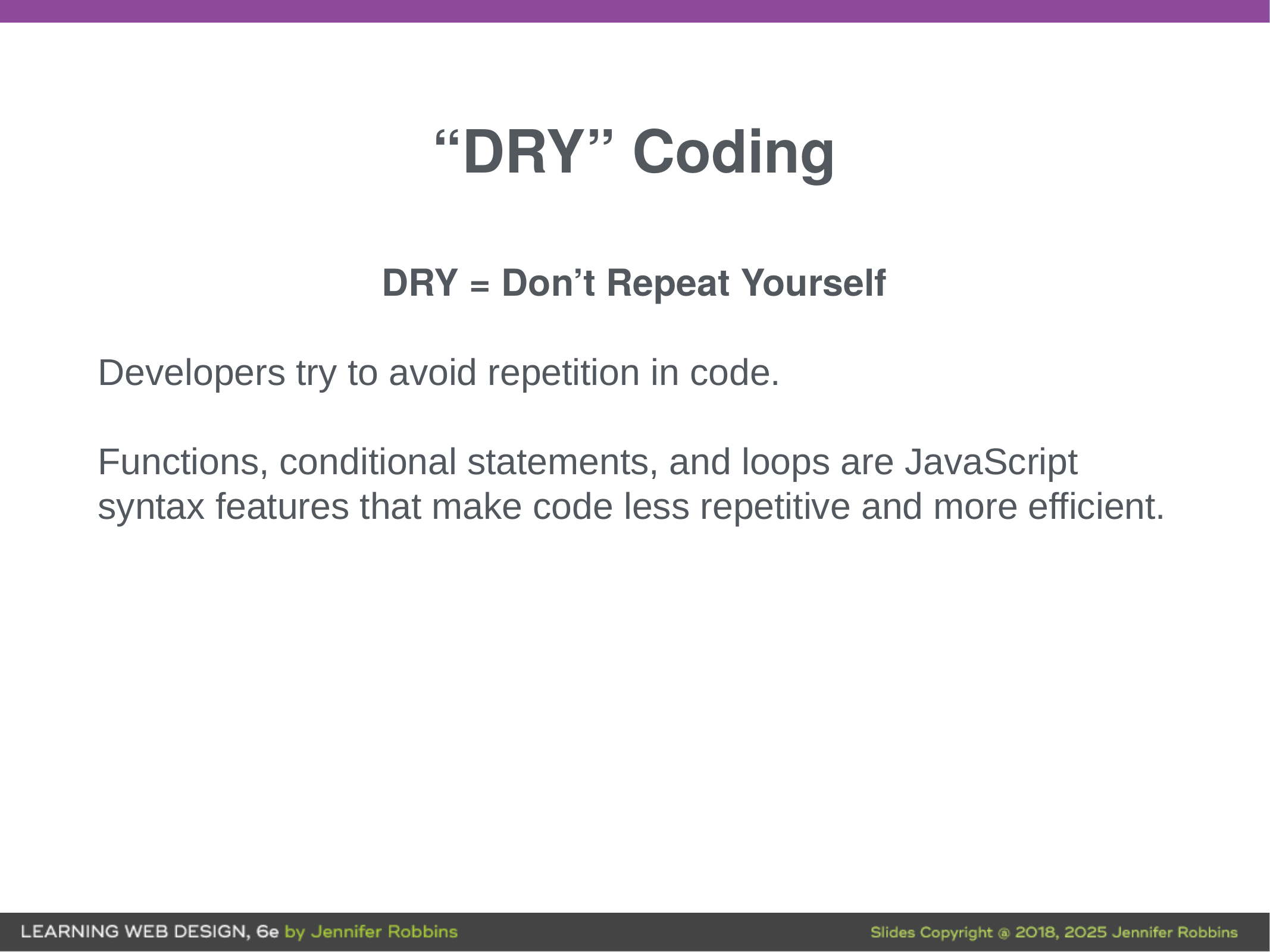

# “DRY” Coding
DRY = Don’t Repeat Yourself
Developers try to avoid repetition in code.
Functions, conditional statements, and loops are JavaScript syntax features that make code less repetitive and more efficient.